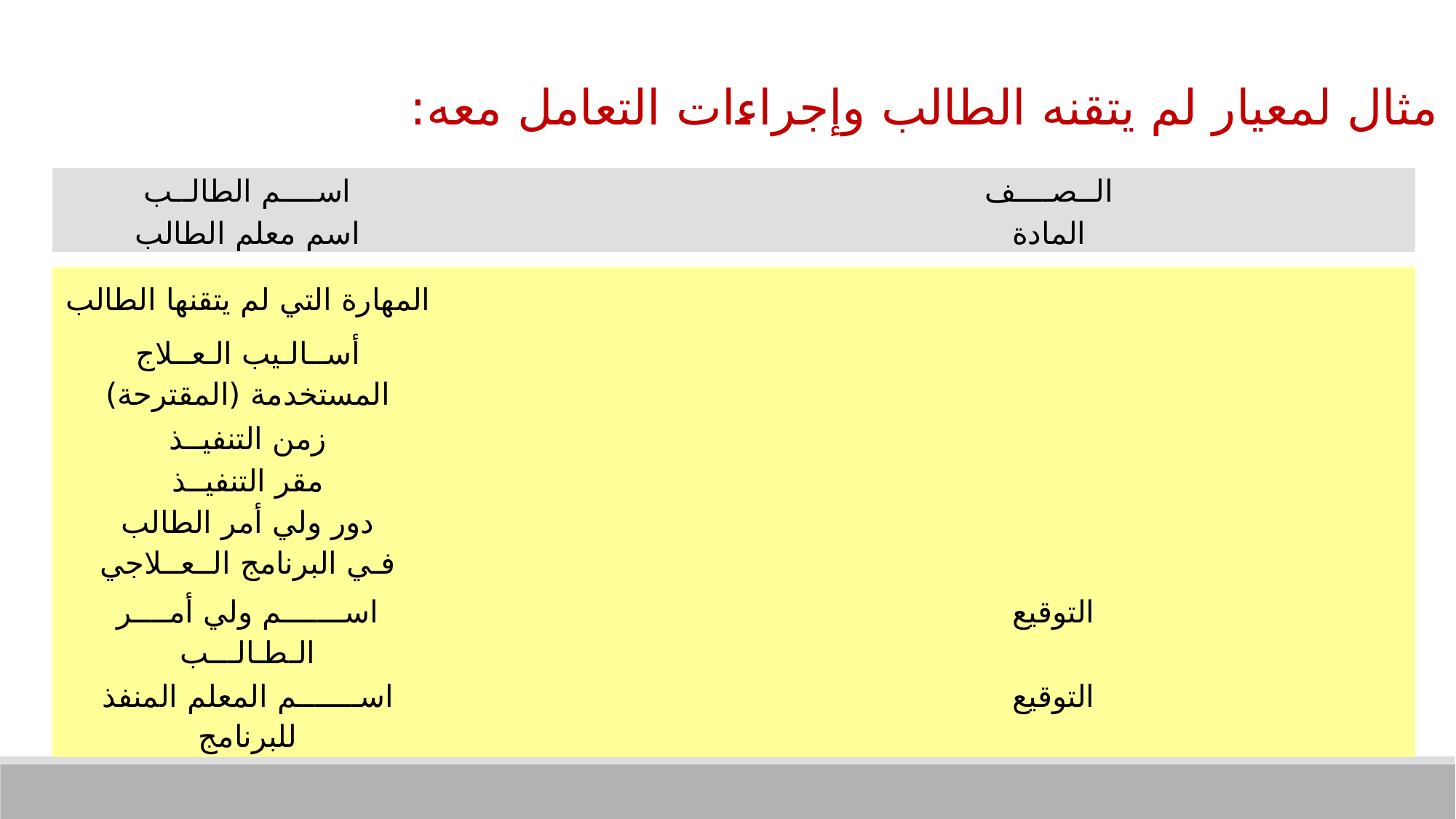

مثال لمعيار لم يتقنه الطالب وإجراءات التعامل معه:
| اســــم الطالــب |  | الــصــــف |  |
| --- | --- | --- | --- |
| اسم معلم الطالب |  | المادة |  |
| المهارة التي لم يتقنها الطالب |  |  |  |
| --- | --- | --- | --- |
| أســالـيب الـعــلاج المستخدمة (المقترحة) |  |  |  |
| زمن التنفيــذ |  |  |  |
| مقر التنفيــذ |  |  |  |
| دور ولي أمر الطالب فـي البرنامج الــعــلاجي |  |  |  |
| اســـــــم ولي أمــــر الـطـالـــب |  | التوقيع |  |
| اســـــــم المعلم المنفذ للبرنامج |  | التوقيع |  |